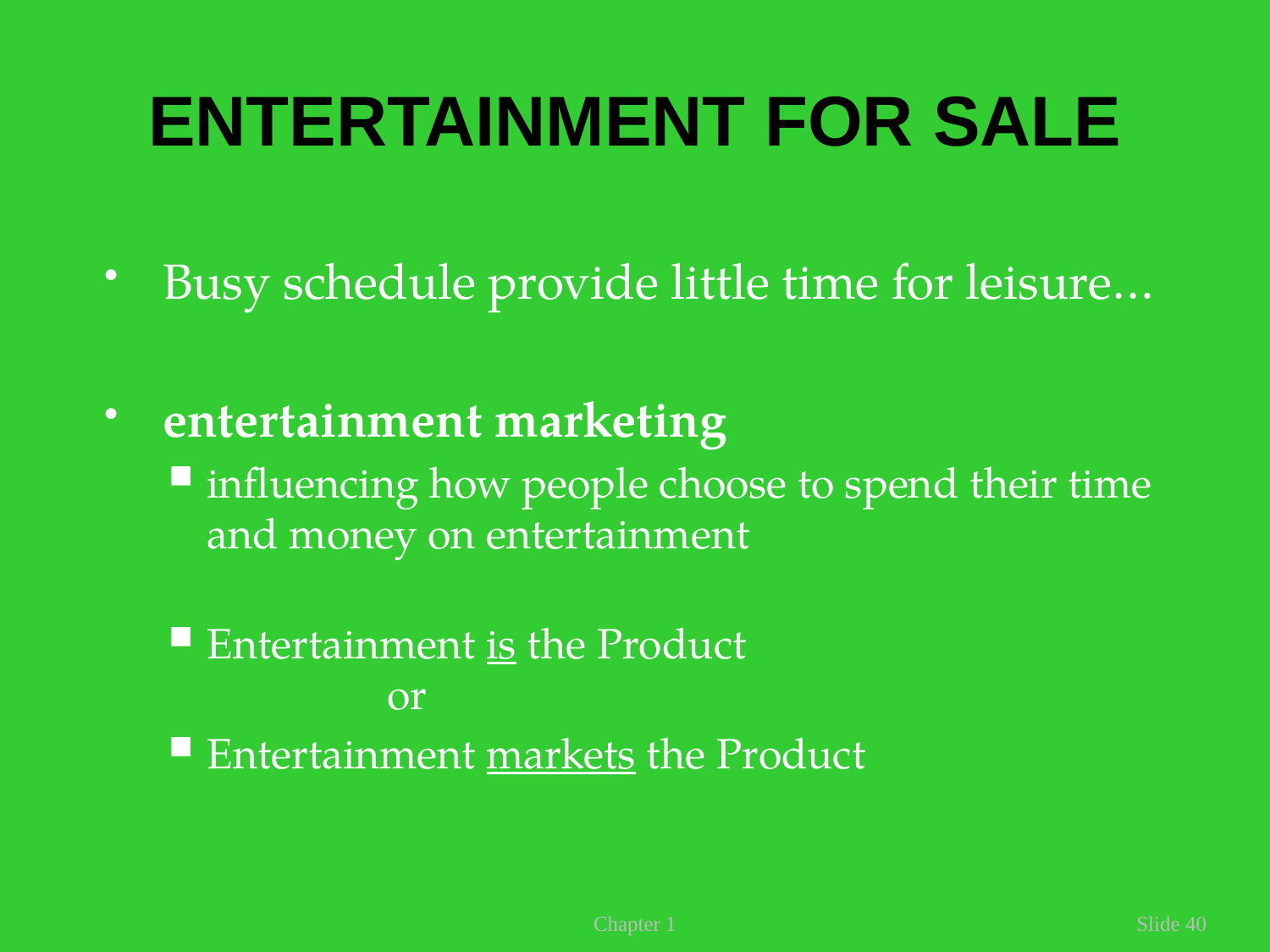

# ENTERTAINMENT FOR SALE
Busy schedule provide little time for leisure…

entertainment marketing
influencing how people choose to spend their time and money on entertainment
Entertainment is the Product
                 or
Entertainment markets the Product

Chapter 1
Slide 40